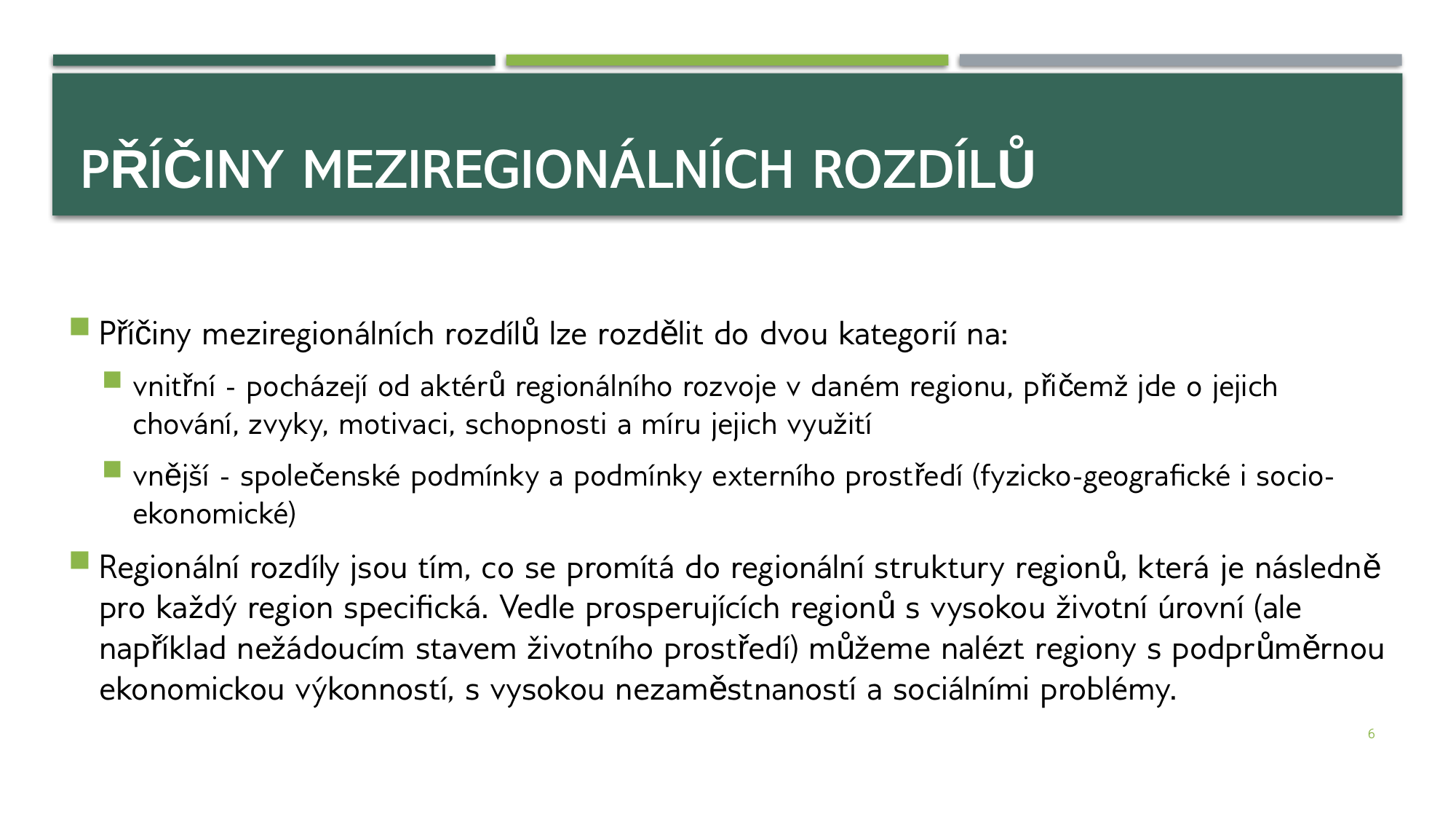

# Příčiny meziregionálních rozdílů

Příčiny meziregionálních rozdílů lze rozdělit do dvou kategorií na:
vnitřní - pocházejí od aktérů regionálního rozvoje v daném regionu, přičemž jde o jejich chování, zvyky, motivaci, schopnosti a míru jejich využití
vnější - společenské podmínky a podmínky externího prostředí (fyzicko-geografické i socio-ekonomické)
Regionální rozdíly jsou tím, co se promítá do regionální struktury regionů, která je následně pro každý region specifická. Vedle prosperujících regionů s vysokou životní úrovní (ale například nežádoucím stavem životního prostředí) můžeme nalézt regiony s podprůměrnou ekonomickou výkonností, s vysokou nezaměstnaností a sociálními problémy.

6